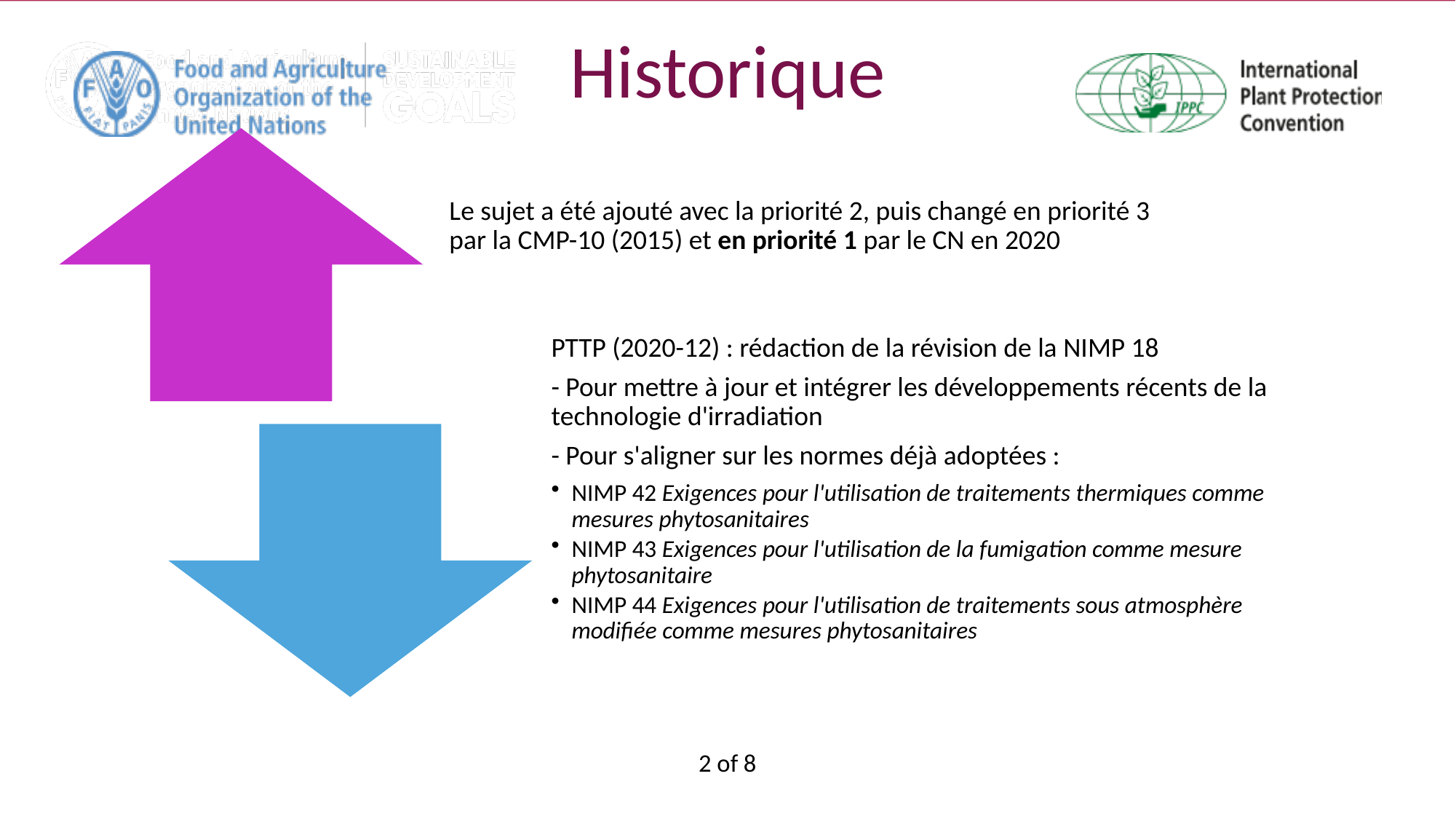

Historique
Le sujet a été ajouté avec la priorité 2, puis changé en priorité 3 par la CMP-10 (2015) et en priorité 1 par le CN en 2020
PTTP (2020-12) : rédaction de la révision de la NIMP 18
- Pour mettre à jour et intégrer les développements récents de la technologie d'irradiation
- Pour s'aligner sur les normes déjà adoptées :
NIMP 42 Exigences pour l'utilisation de traitements thermiques comme mesures phytosanitaires
NIMP 43 Exigences pour l'utilisation de la fumigation comme mesure phytosanitaire
NIMP 44 Exigences pour l'utilisation de traitements sous atmosphère modifiée comme mesures phytosanitaires
2 of 8